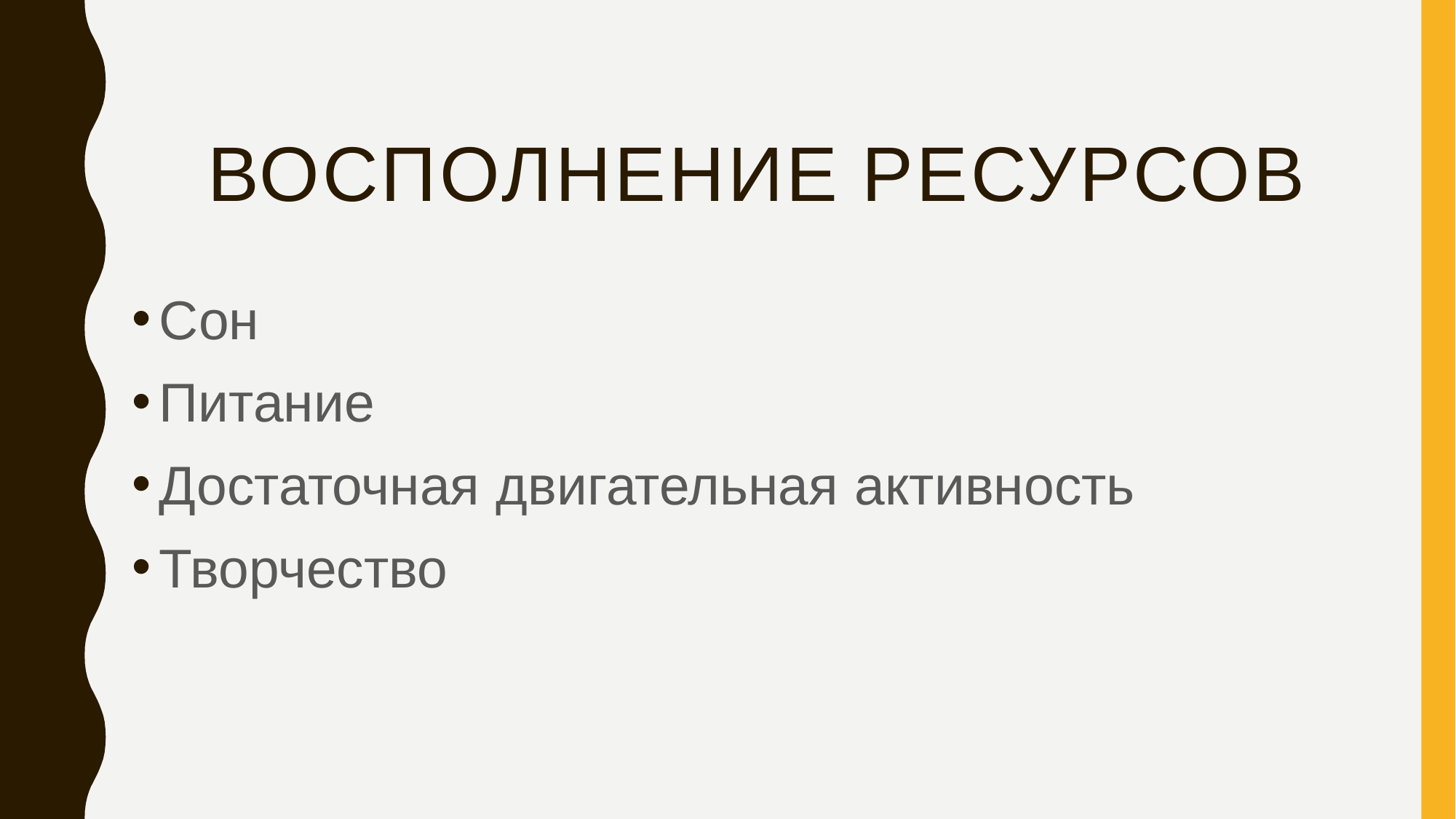

# Восполнение ресурсов
Сон
Питание
Достаточная двигательная активность
Творчество